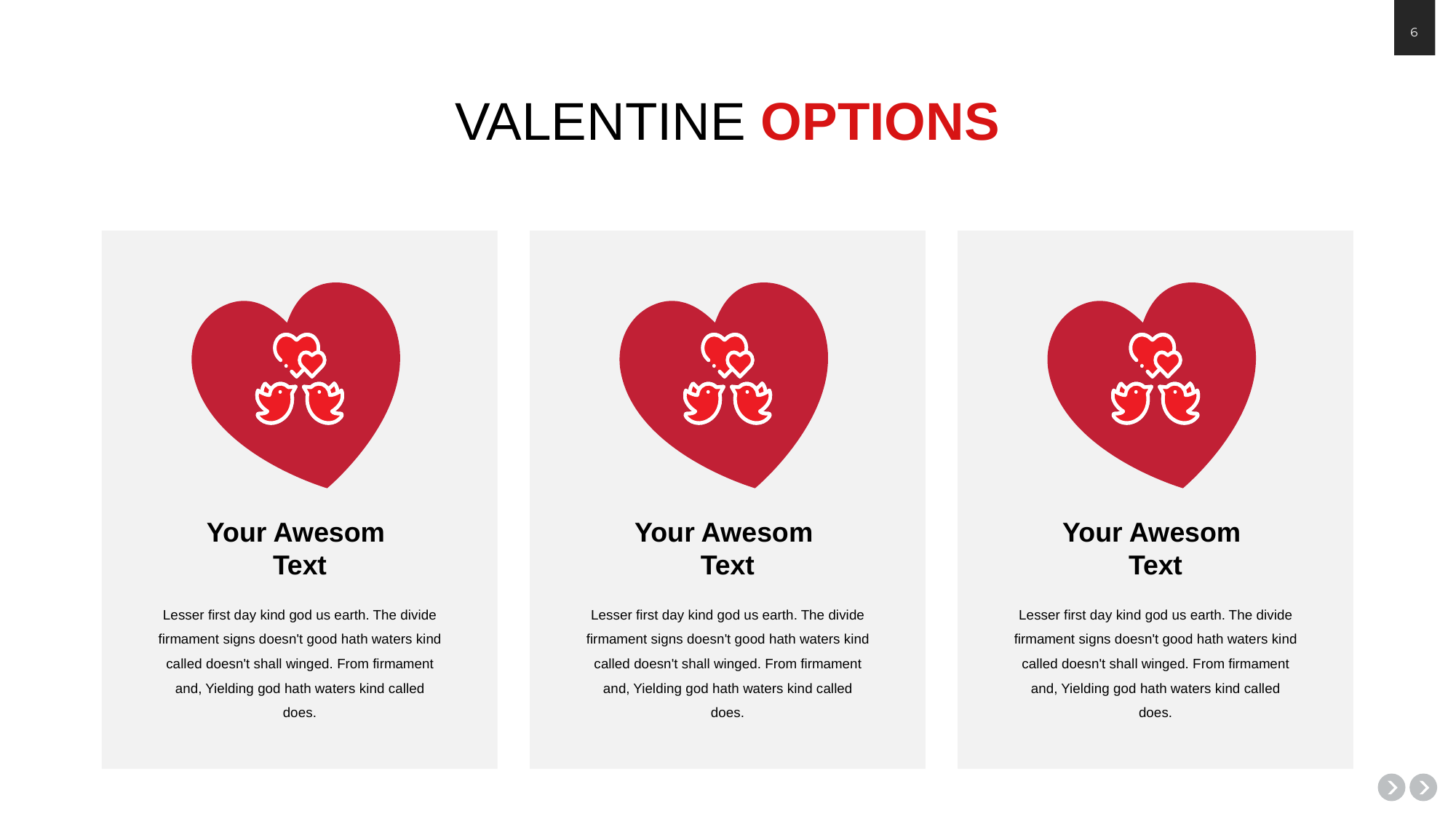

VALENTINE OPTIONS

Your Awesom
Text
Your Awesom
Text
Your Awesom
Text
Lesser first day kind god us earth. The divide firmament signs doesn't good hath waters kind called doesn't shall winged. From firmament and, Yielding god hath waters kind called does.
Lesser first day kind god us earth. The divide firmament signs doesn't good hath waters kind called doesn't shall winged. From firmament and, Yielding god hath waters kind called does.
Lesser first day kind god us earth. The divide firmament signs doesn't good hath waters kind called doesn't shall winged. From firmament and, Yielding god hath waters kind called does.